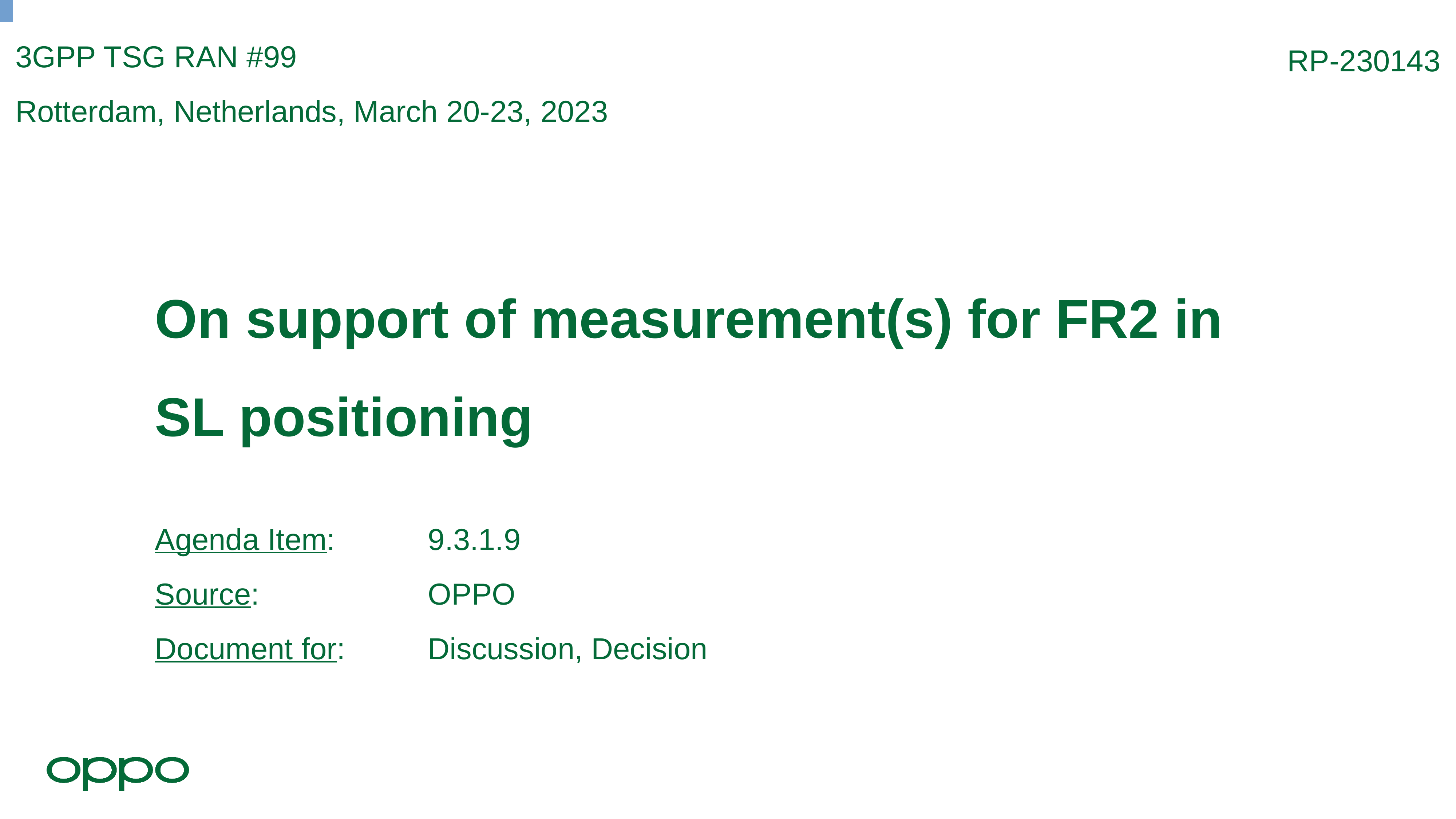

3GPP TSG RAN #99
Rotterdam, Netherlands, March 20-23, 2023
RP-230143
# On support of measurement(s) for FR2 in SL positioning Agenda Item:		9.3.1.9 Source:				OPPO Document for:		Discussion, Decision